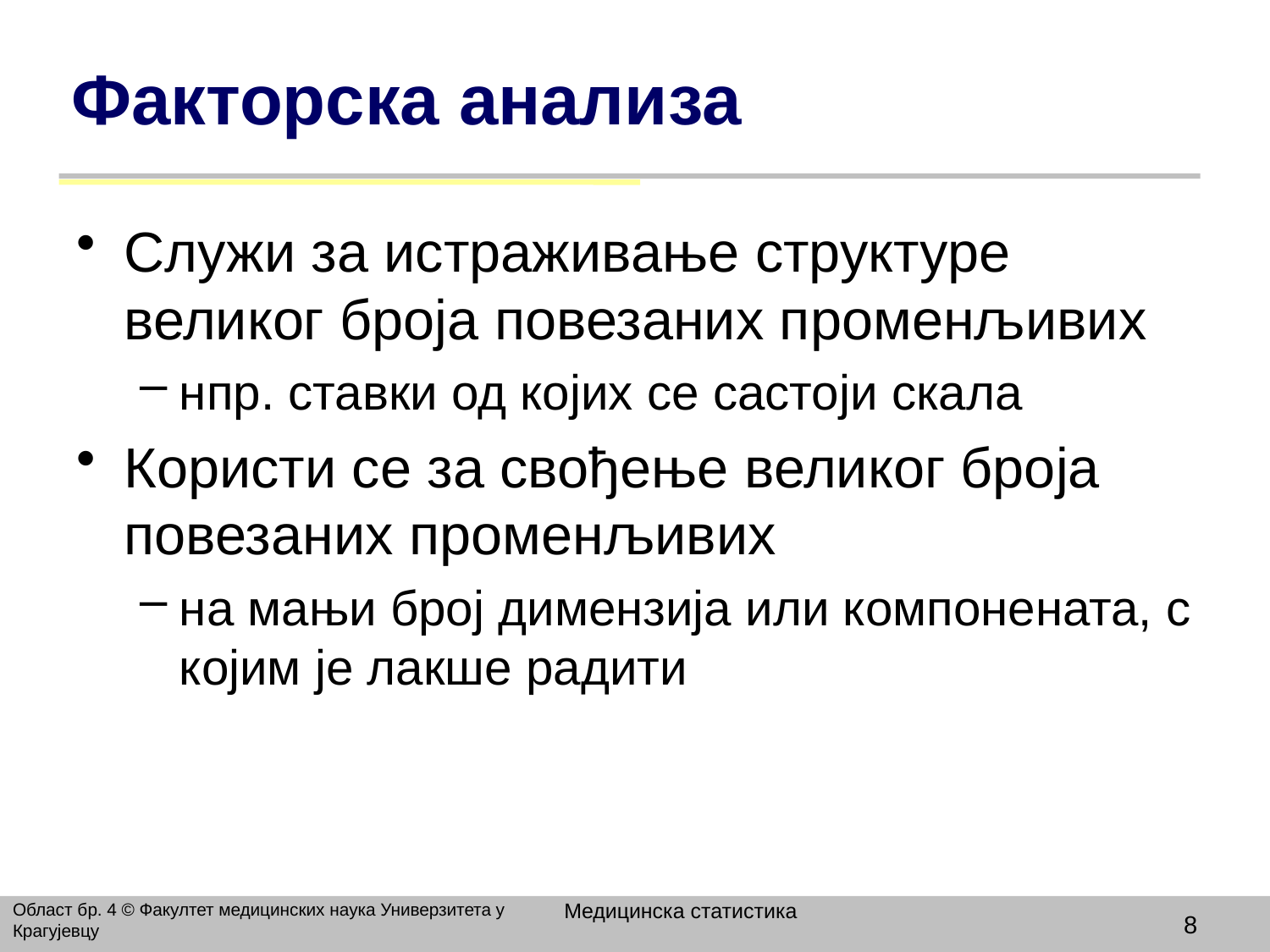

# Факторска анализа
Служи за истраживање структуре великог броја повезаних променљивих
нпр. ставки од којих се састоји скала
Користи се за свођење великог броја повезаних променљивих
на мањи број димензија или компонената, с којим је лакше радити
Медицинска статистика
Област бр. 4 © Факултет медицинских наука Универзитета у Крагујевцу
8